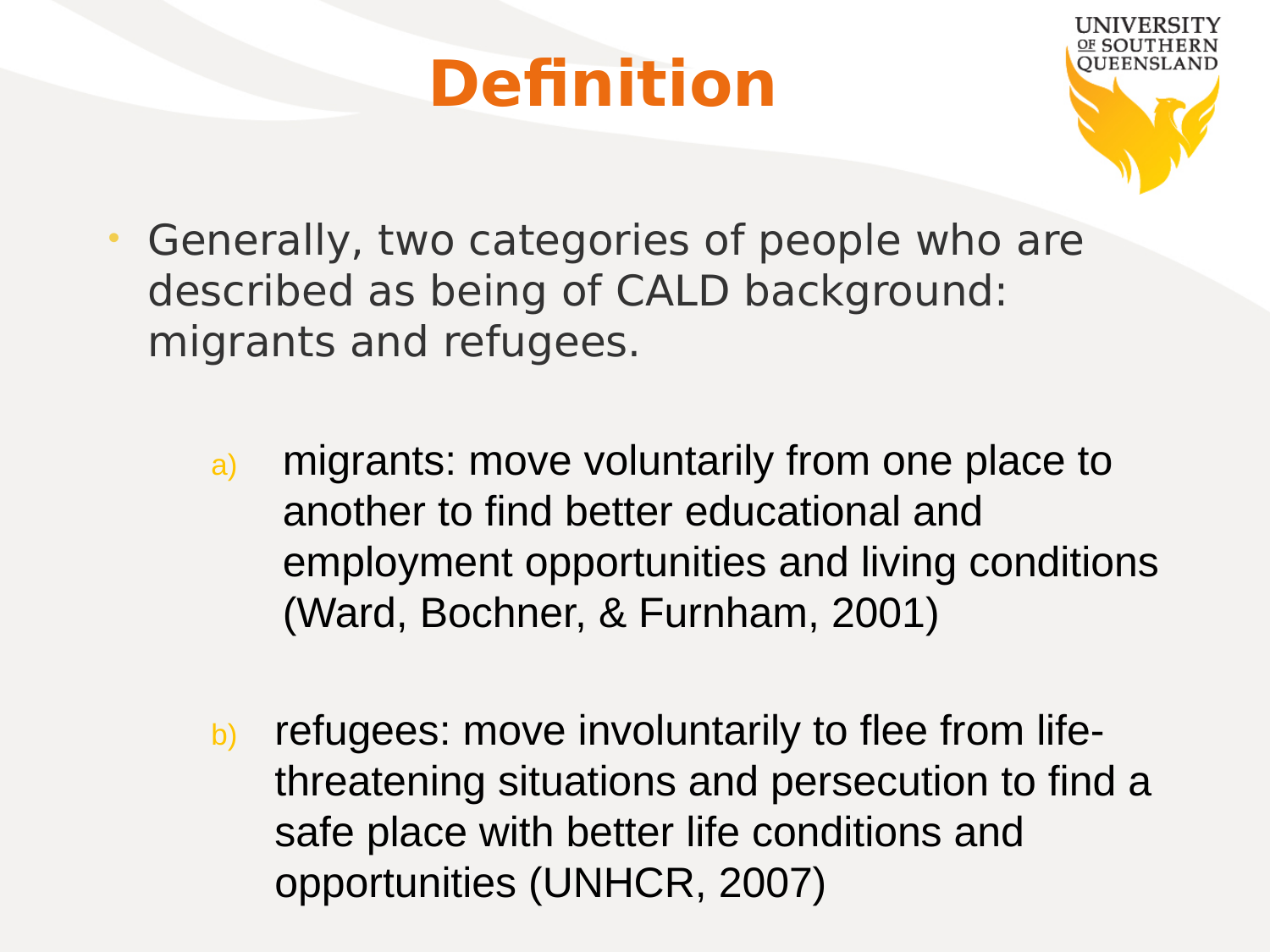

# Definition
Generally, two categories of people who are described as being of CALD background:  migrants and refugees.

migrants: move voluntarily from one place to another to find better educational and employment opportunities and living conditions (Ward, Bochner, & Furnham, 2001)

refugees: move involuntarily to flee from life-threatening situations and persecution to find a safe place with better life conditions and opportunities (UNHCR, 2007)